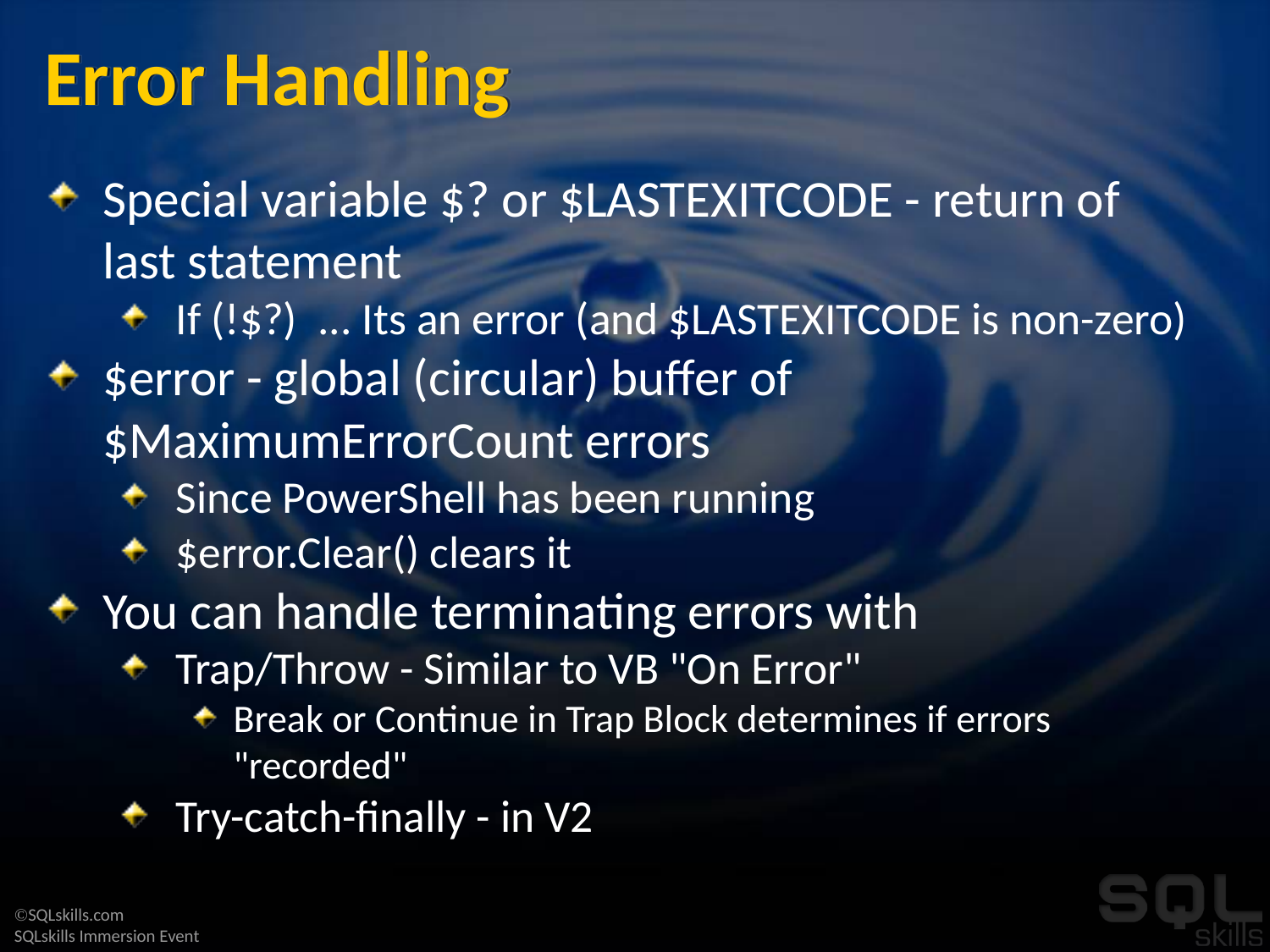

# Error Handling
Special variable $? or $LASTEXITCODE - return of last statement
If (!$?)  ... Its an error (and $LASTEXITCODE is non-zero)
$error - global (circular) buffer of $MaximumErrorCount errors
Since PowerShell has been running
$error.Clear() clears it
You can handle terminating errors with
Trap/Throw - Similar to VB "On Error"
Break or Continue in Trap Block determines if errors "recorded"
Try-catch-finally - in V2